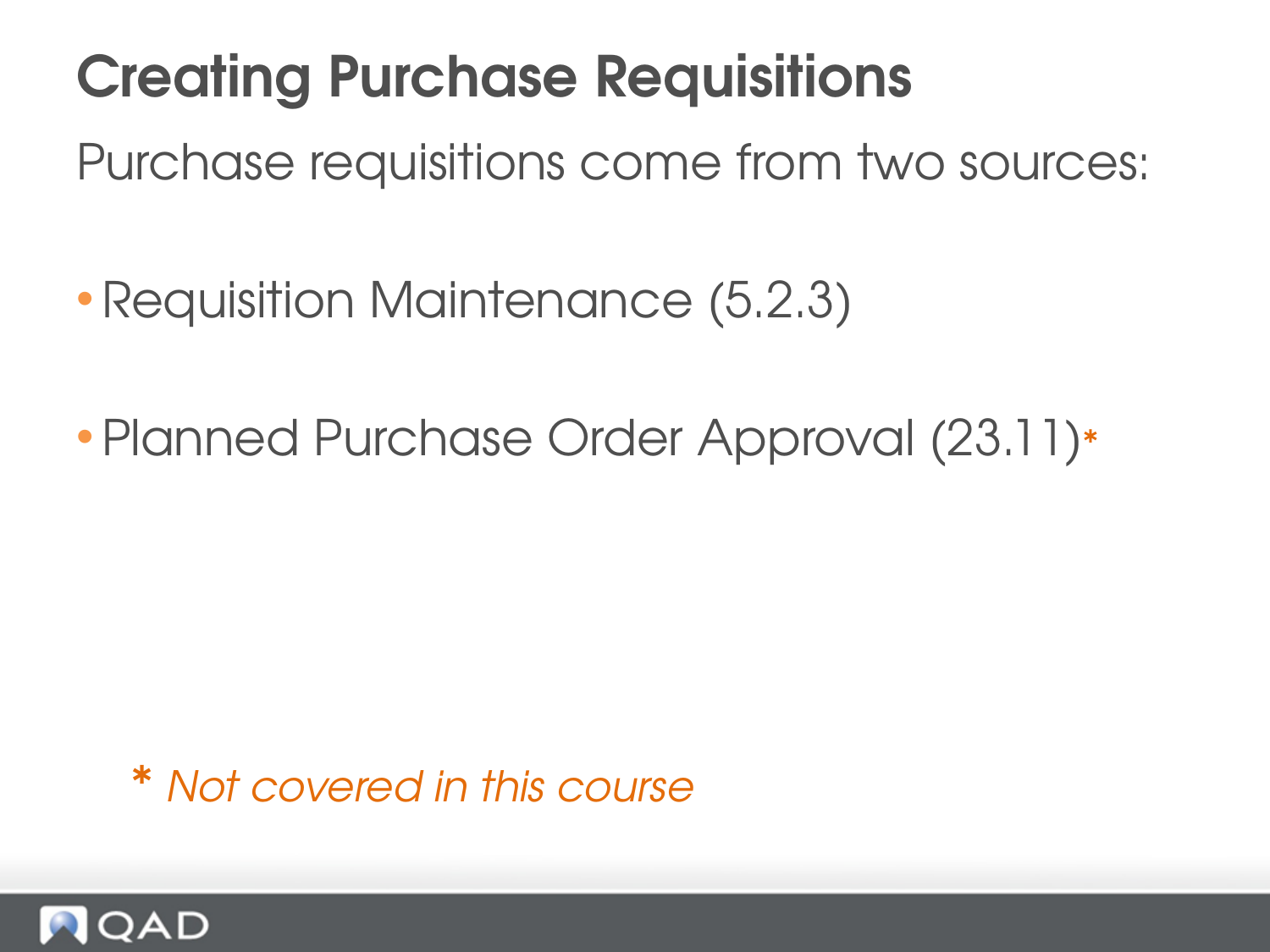

# Creating Purchase Requisitions
Purchase requisitions come from two sources:

Requisition Maintenance (5.2.3)

Planned Purchase Order Approval (23.11)*

    * Not covered in this course